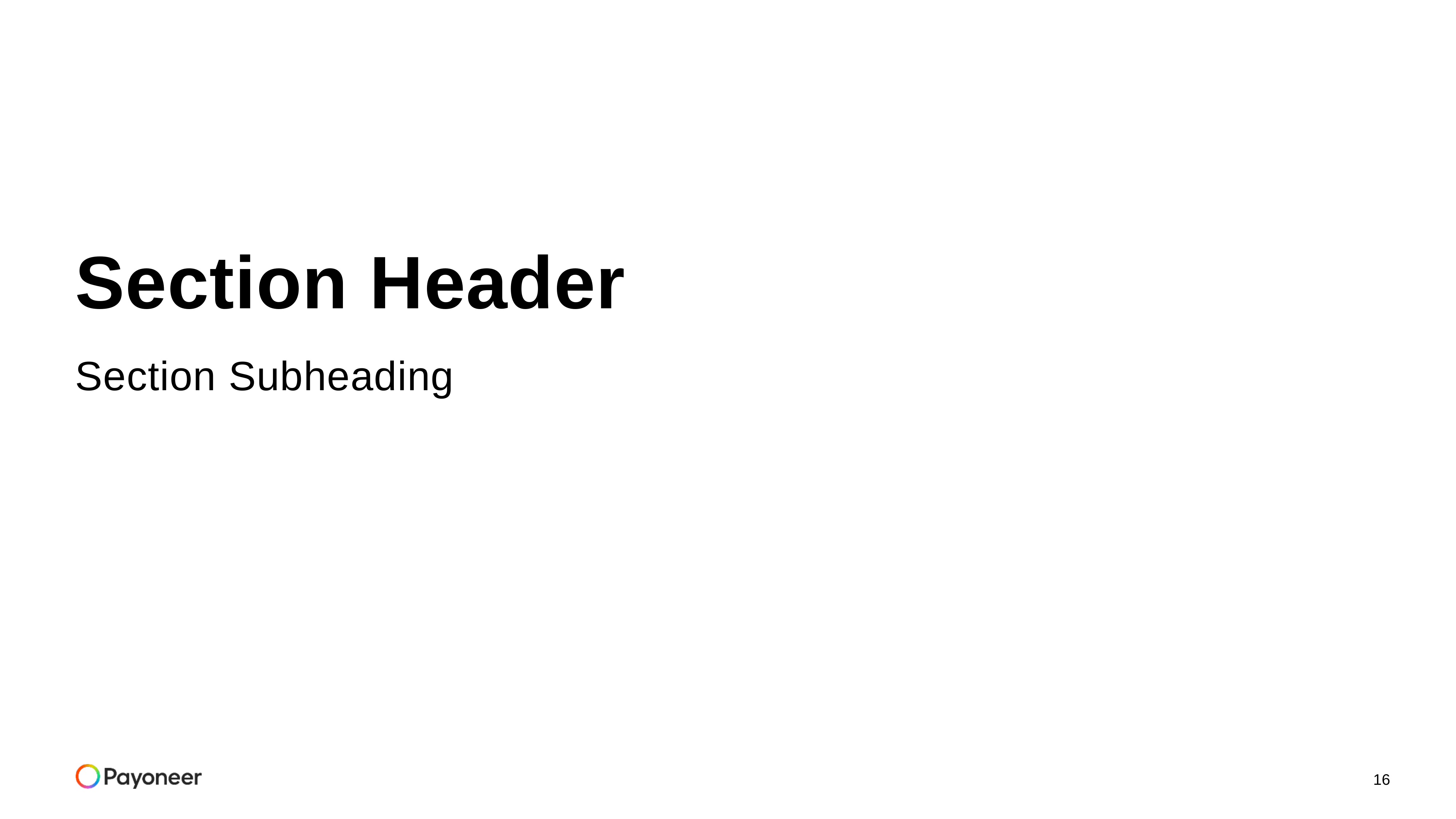

6
# Section Header
Section Subheading
16